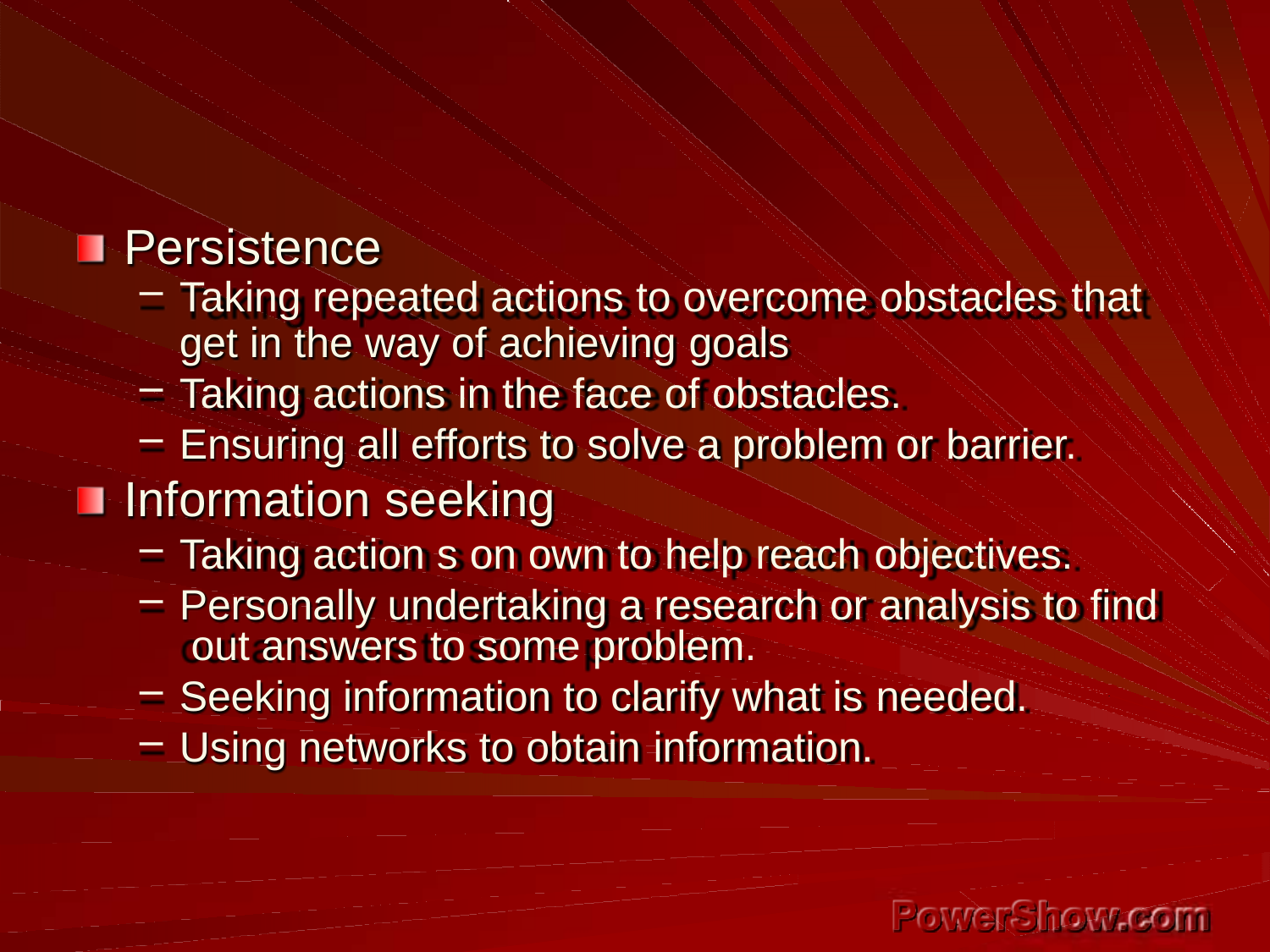

# Persistence

Taking repeated actions to overcome obstacles that
get in the way of achieving goals
Taking actions in the face of obstacles.
Ensuring all efforts to solve a problem or barrier.
Information seeking
Taking action s on own to help reach objectives.
Personally undertaking a research or analysis to find  out answers to some problem.
Seeking information to clarify what is needed.
Using networks to obtain information.